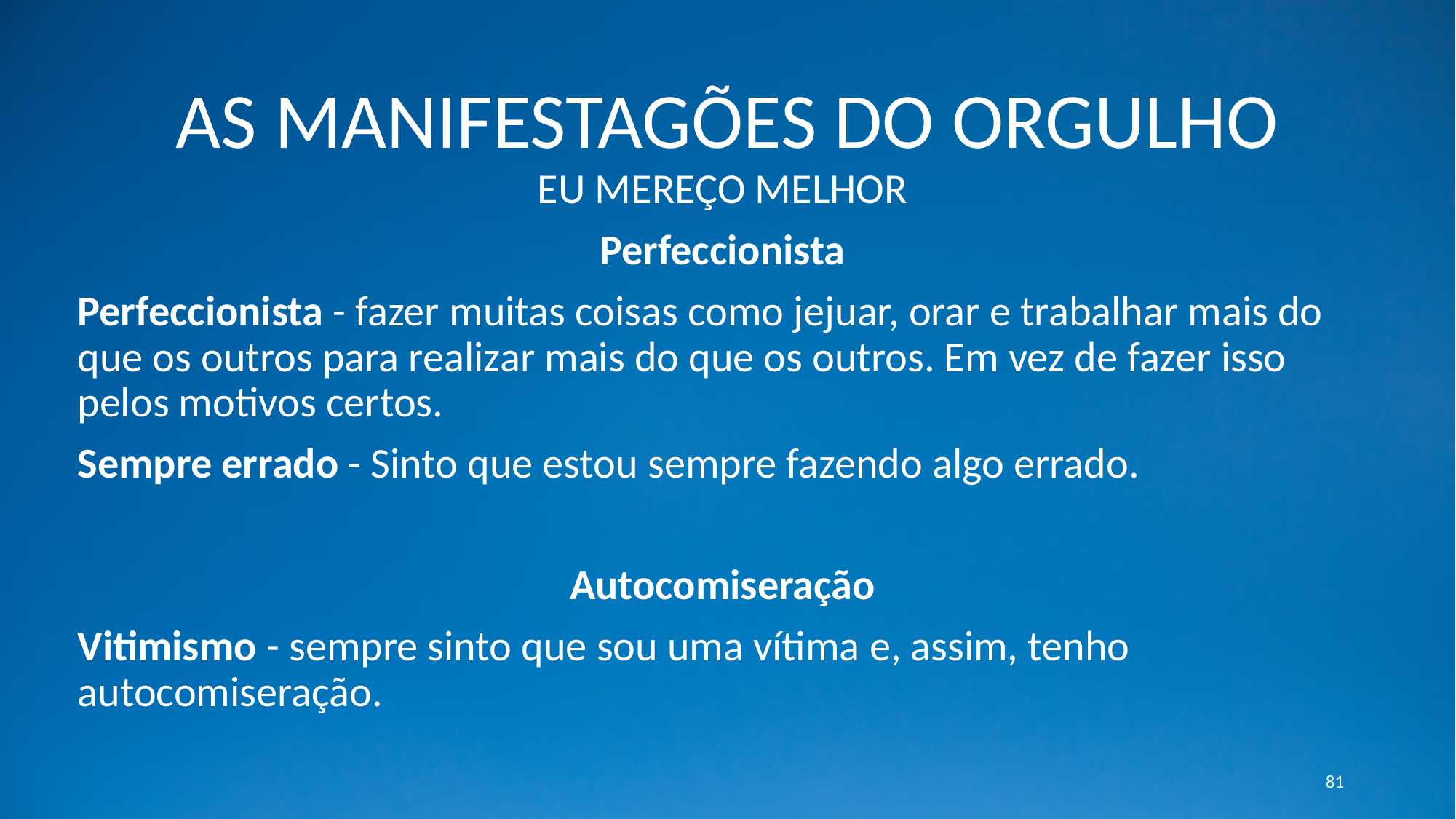

# AS MANIFESTAGÕES DO ORGULHO
EU MEREÇO MELHOR
Perfeccionista
Perfeccionista - fazer muitas coisas como jejuar, orar e trabalhar mais do que os outros para realizar mais do que os outros. Em vez de fazer isso pelos motivos certos.
Sempre errado - Sinto que estou sempre fazendo algo errado.

Autocomiseração
Vitimismo - sempre sinto que sou uma vítima e, assim, tenho autocomiseração.
81